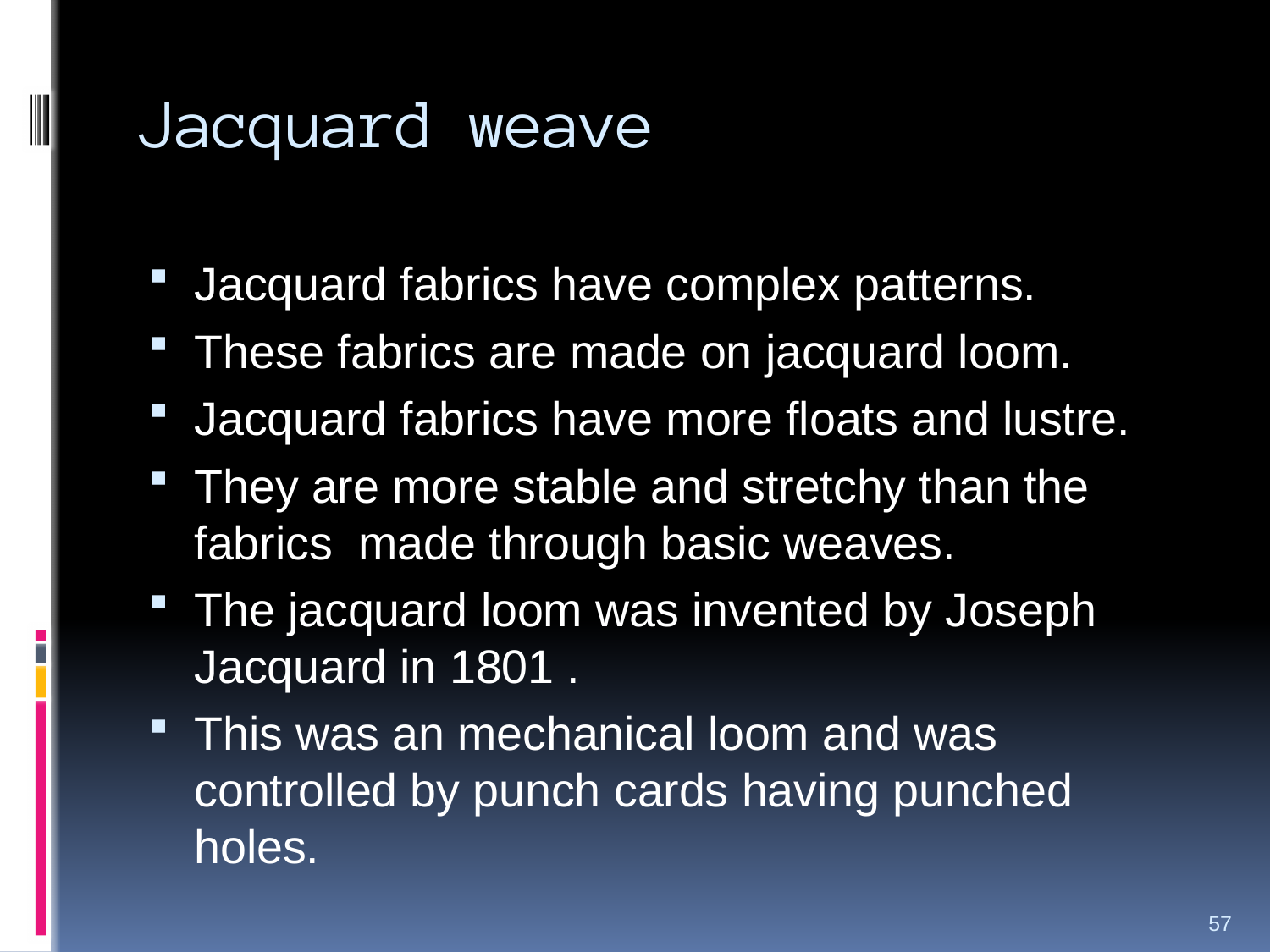

# Jacquard weave
Jacquard fabrics have complex patterns.
These fabrics are made on jacquard loom.
Jacquard fabrics have more floats and lustre.
They are more stable and stretchy than the fabrics  made through basic weaves.
The jacquard loom was invented by Joseph Jacquard in 1801 .
This was an mechanical loom and was controlled by punch cards having punched holes.
57